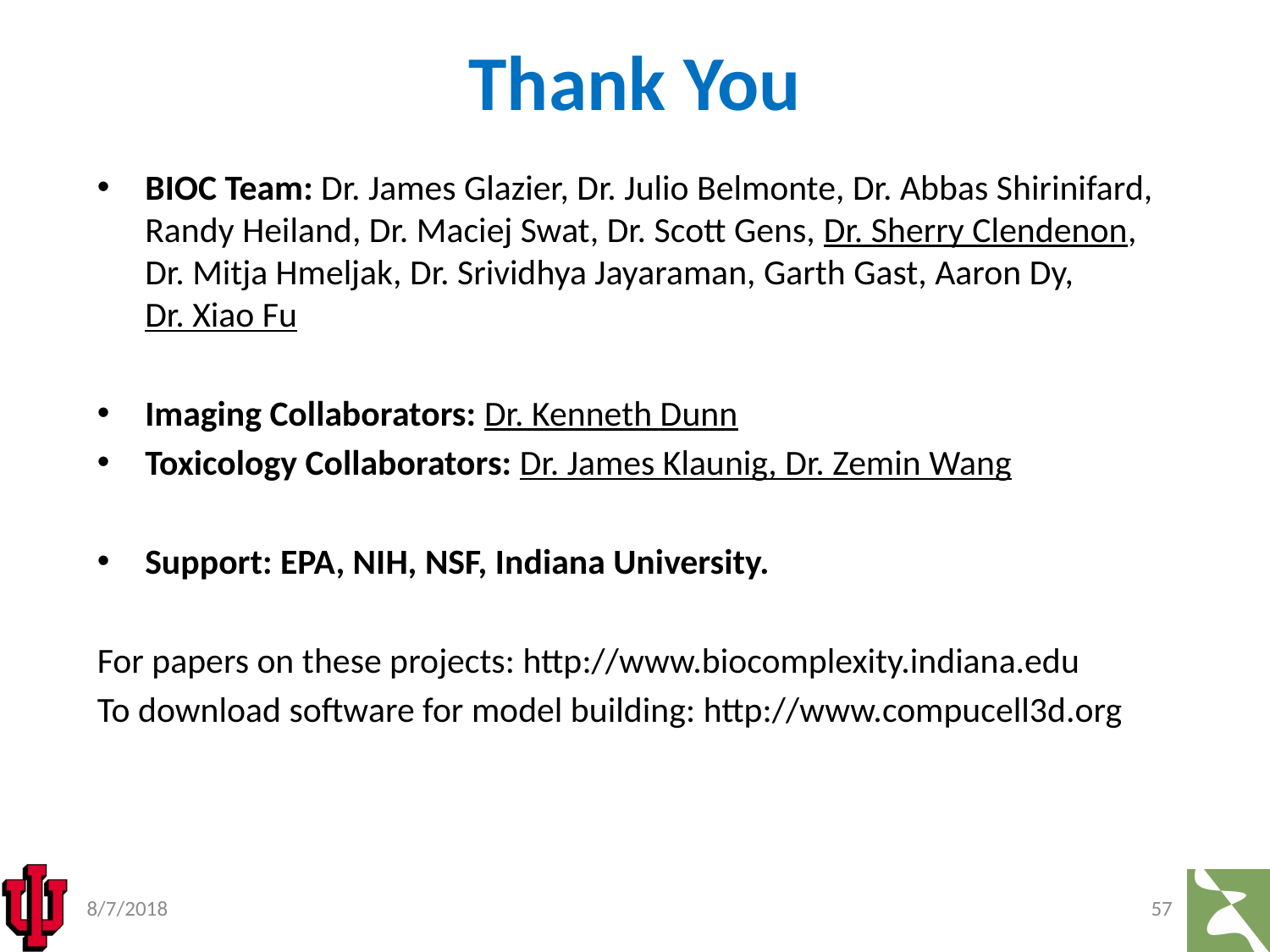

# Thank You
BIOC Team: Dr. James Glazier, Dr. Julio Belmonte, Dr. Abbas Shirinifard, Randy Heiland, Dr. Maciej Swat, Dr. Scott Gens, Dr. Sherry Clendenon,
Dr. Mitja Hmeljak, Dr. Srividhya Jayaraman, Garth Gast, Aaron Dy,
Dr. Xiao Fu

Imaging Collaborators: Dr. Kenneth Dunn
Toxicology Collaborators: Dr. James Klaunig, Dr. Zemin Wang

Support: EPA, NIH, NSF, Indiana University.

For papers on these projects: http://www.biocomplexity.indiana.edu
To download software for model building: http://www.compucell3d.org

8/7/2018
57